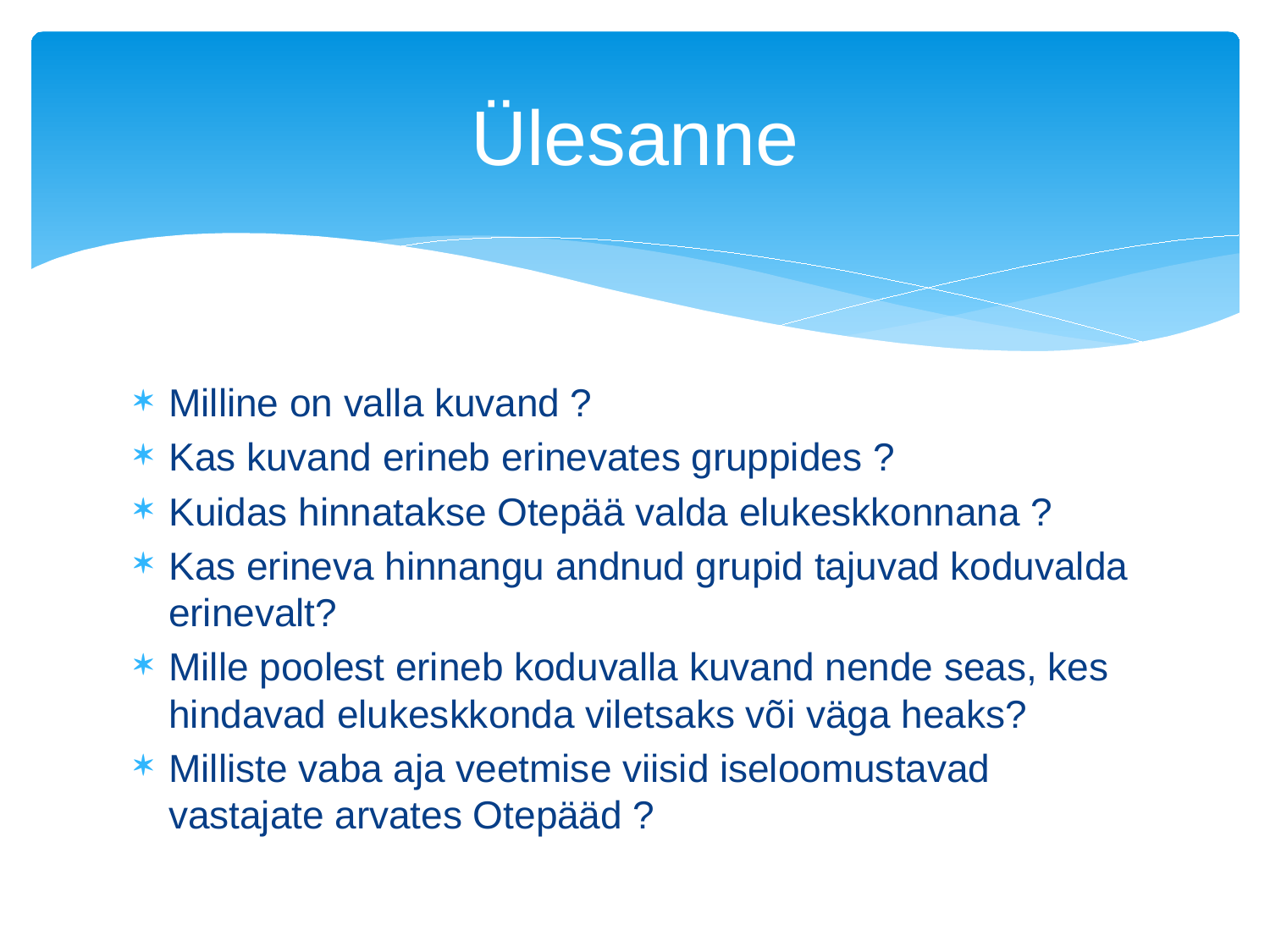

# Ülesanne
Milline on valla kuvand ?
Kas kuvand erineb erinevates gruppides ?
Kuidas hinnatakse Otepää valda elukeskkonnana ?
Kas erineva hinnangu andnud grupid tajuvad koduvalda erinevalt?
Mille poolest erineb koduvalla kuvand nende seas, kes hindavad elukeskkonda viletsaks või väga heaks?
Milliste vaba aja veetmise viisid iseloomustavad vastajate arvates Otepääd ?